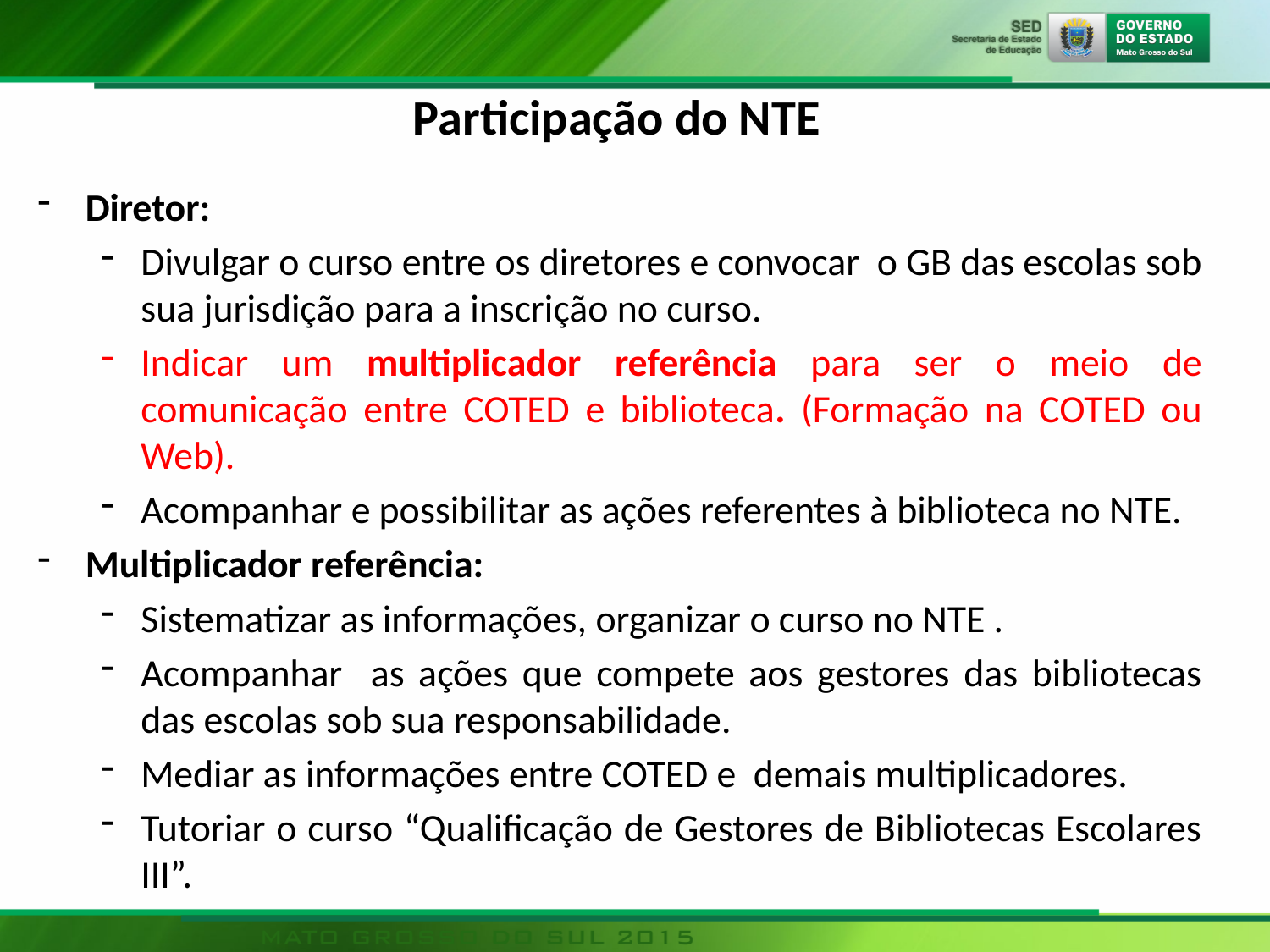

# Participação do NTE
Diretor:
Divulgar o curso entre os diretores e convocar  o GB das escolas sob sua jurisdição para a inscrição no curso.
Indicar um multiplicador referência para ser o meio de comunicação entre COTED e biblioteca. (Formação na COTED ou Web).
Acompanhar e possibilitar as ações referentes à biblioteca no NTE.
Multiplicador referência:
Sistematizar as informações, organizar o curso no NTE .
Acompanhar  as ações que compete aos gestores das bibliotecas das escolas sob sua responsabilidade.
Mediar as informações entre COTED e  demais multiplicadores.
Tutoriar o curso “Qualificação de Gestores de Bibliotecas Escolares III”.